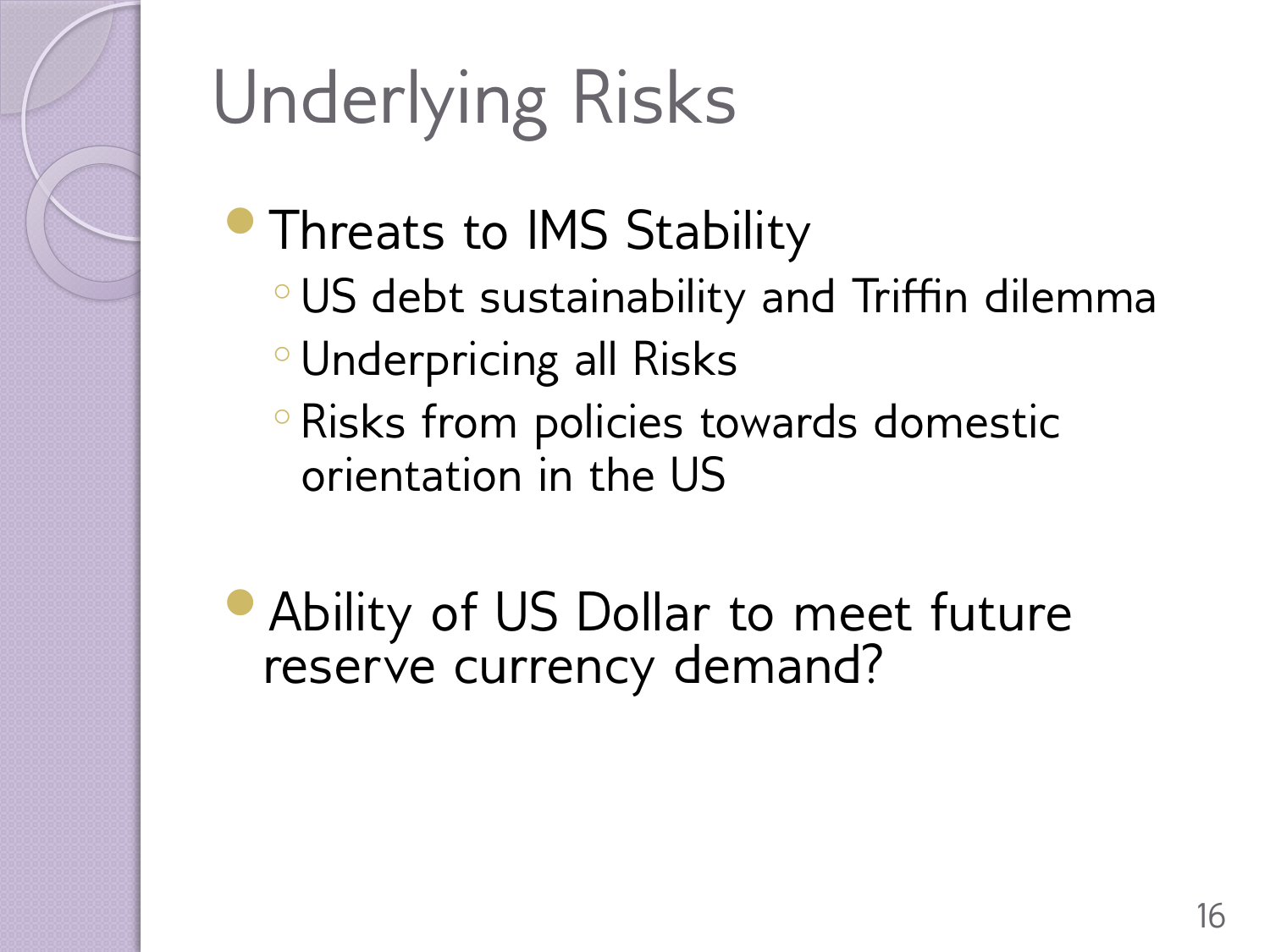

# Underlying Risks
Threats to IMS Stability
US debt sustainability and Triffin dilemma
Underpricing all Risks
Risks from policies towards domestic orientation in the US

Ability of US Dollar to meet future reserve currency demand?
16